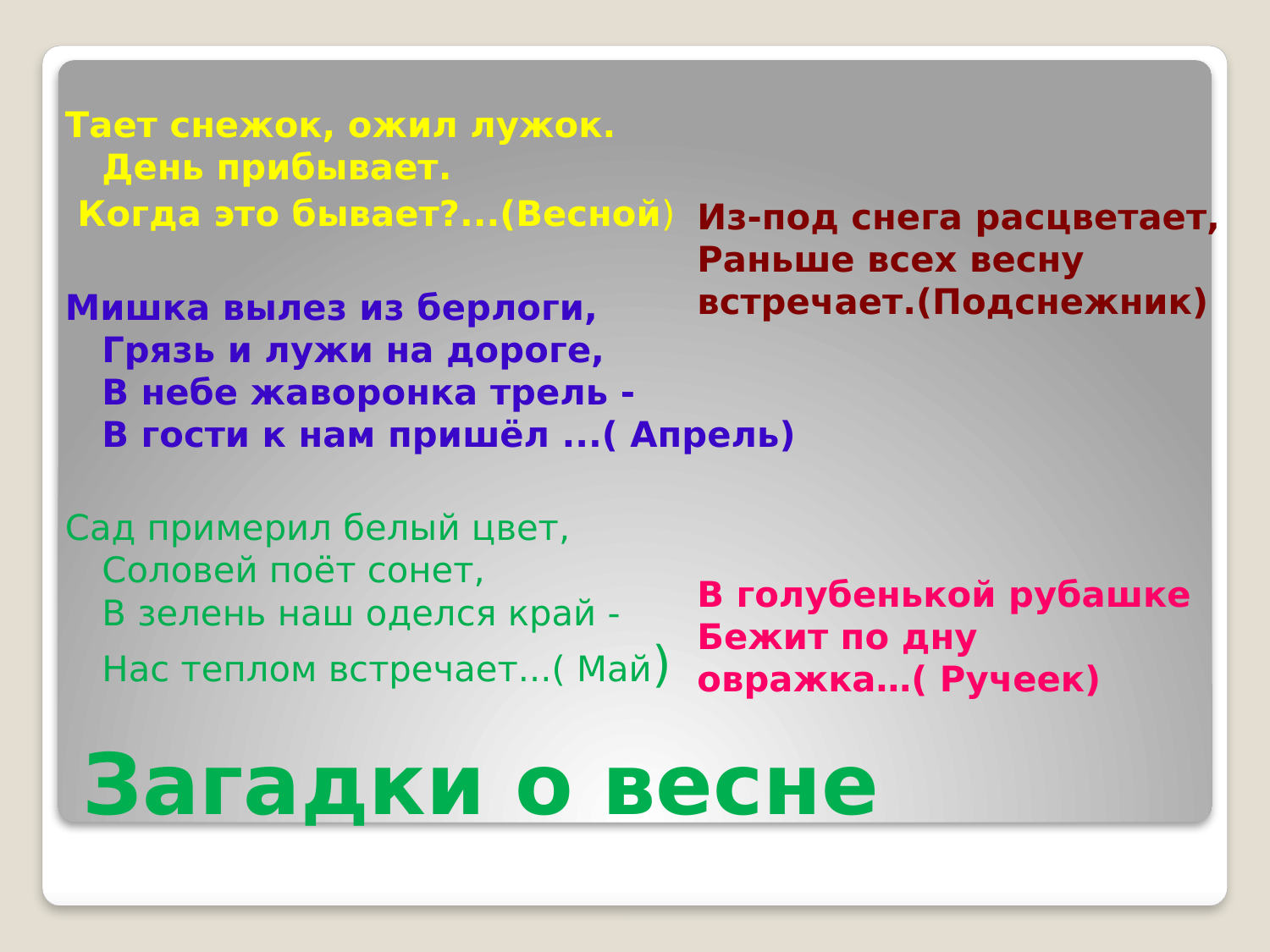

Тает снежок, ожил лужок.
День прибывает.
 Когда это бывает?...(Весной)

Мишка вылез из берлоги,
Грязь и лужи на дороге,
В небе жаворонка трель -
В гости к нам пришёл ...( Апрель)

Сад примерил белый цвет,
Соловей поёт сонет,
В зелень наш оделся край -
Нас теплом встречает...( Май)
Из-под снега расцветает,
Раньше всех весну встречает.(Подснежник)
В голубенькой рубашке
Бежит по дну овражка…( Ручеек)

# Загадки о весне